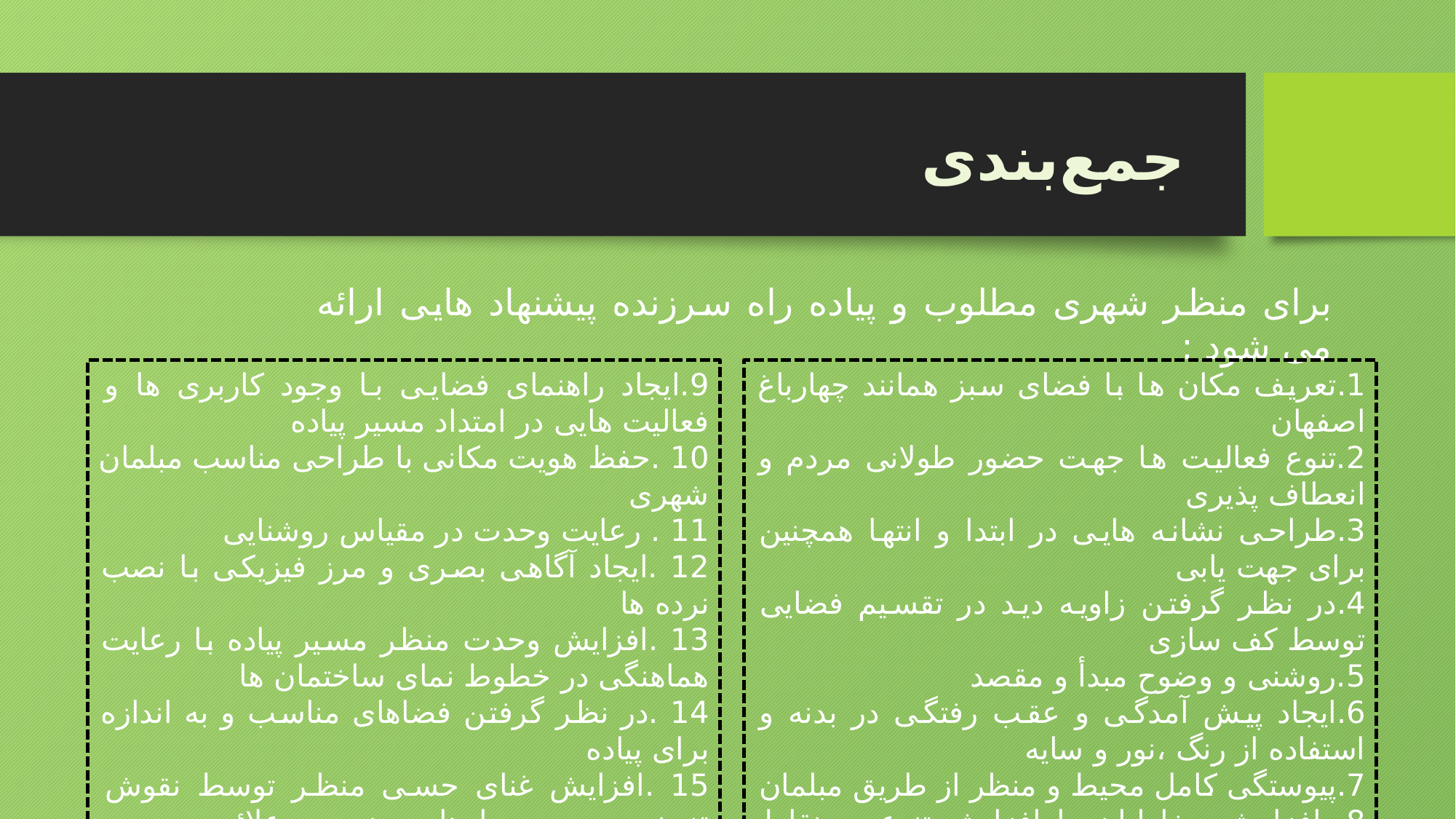

جمع‌بندی
برای منظر شهری مطلوب و پیاده راه سرزنده پیشنهاد هایی ارائه می شود :
9.ایجاد راهنمای فضایی با وجود کاربری ها و فعالیت هایی در امتداد مسیر پیاده
10 .حفظ هویت مکانی با طراحی مناسب مبلمان شهری
11 . رعایت وحدت در مقیاس روشنایی
12 .ایجاد آگاهی بصری و مرز فیزیکی با نصب نرده ها
13 .افزایش وحدت منظر مسیر پیاده با رعایت هماهنگی در خطوط نمای ساختمان ها
14 .در نظر گرفتن فضاهای مناسب و به اندازه برای پیاده
15 .افزایش غنای حسی منظر توسط نقوش تزیینی بر روی دیوارها و وضوح در علائم
1.تعریف مکان ها با فضای سبز همانند چهارباغ اصفهان
2.تنوع فعالیت ها جهت حضور طولانی مردم و انعطاف پذیری
3.طراحی نشانه هایی در ابتدا و انتها همچنین برای جهت یابی
4.در نظر گرفتن زاویه دید در تقسیم فضایی توسط کف سازی
5.روشنی و وضوح مبدأ و مقصد
6.ایجاد پیش آمدگی و عقب رفتگی در بدنه و استفاده از رنگ ،نور و سایه
7.پیوستگی کامل محیط و منظر از طریق مبلمان
8. افزایش مخاطیان با افزایش تنوع در نقاط مبدأ و مقصد با الگوبرداری از خیابان چهارباغ اصفهان